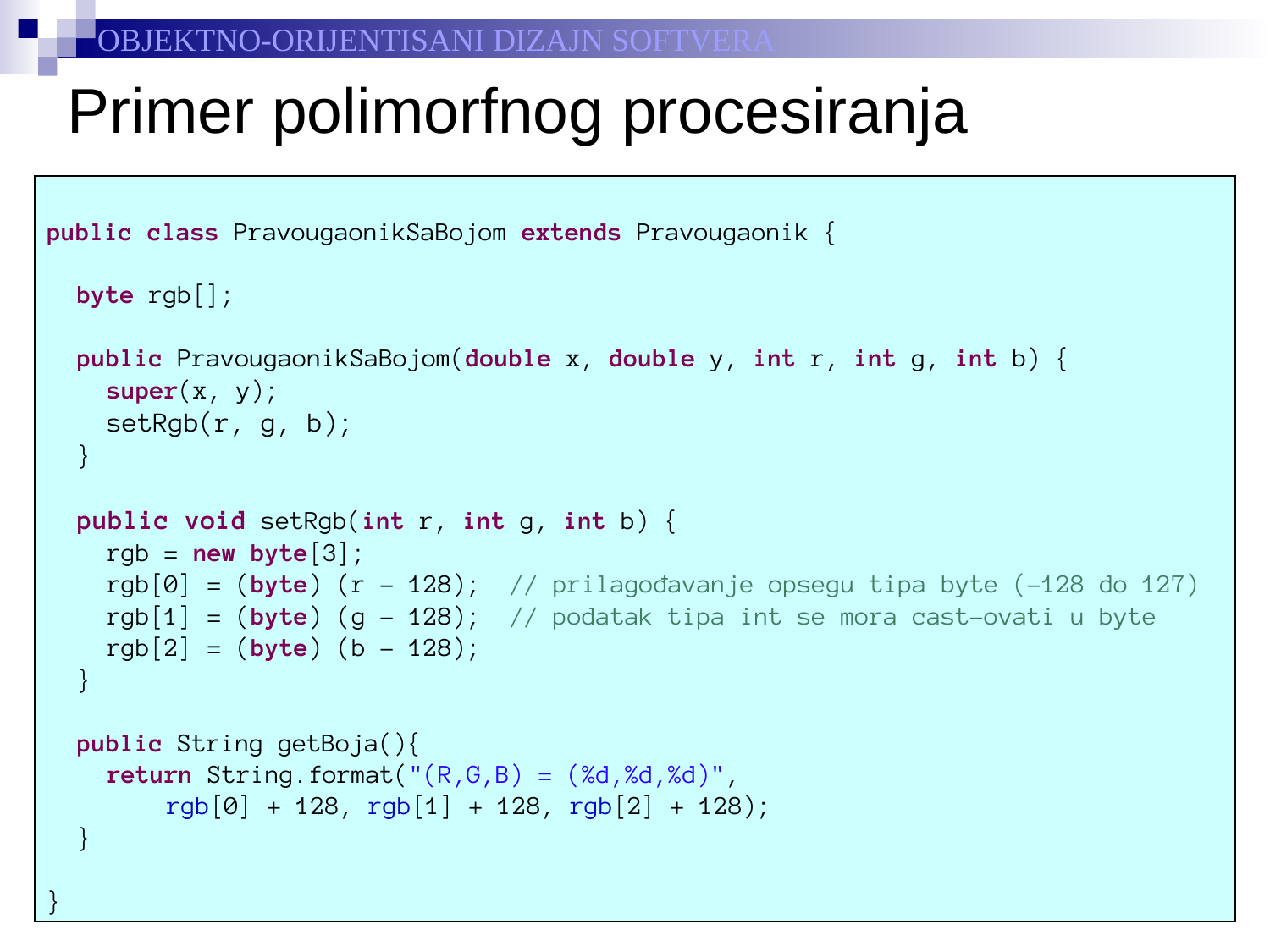

# Primer polimorfnog procesiranja

public class PravougaonikSaBojom extends Pravougaonik {

	byte rgb[];

	public PravougaonikSaBojom(double x, double y, int r, int g, int b) {
		super(x, y);
		setRgb(r, g, b);
	}

	public void setRgb(int r, int g, int b) {
		rgb = new byte[3];
		rgb[0] = (byte) (r - 128);  // prilagođavanje opsegu tipa byte (-128 do 127)
		rgb[1] = (byte) (g - 128);  // podatak tipa int se mora cast-ovati u byte
		rgb[2] = (byte) (b - 128);
	}

	public String getBoja(){
		return String.format("(R,G,B) = (%d,%d,%d)",
				rgb[0] + 128, rgb[1] + 128, rgb[2] + 128);
	}

}
28